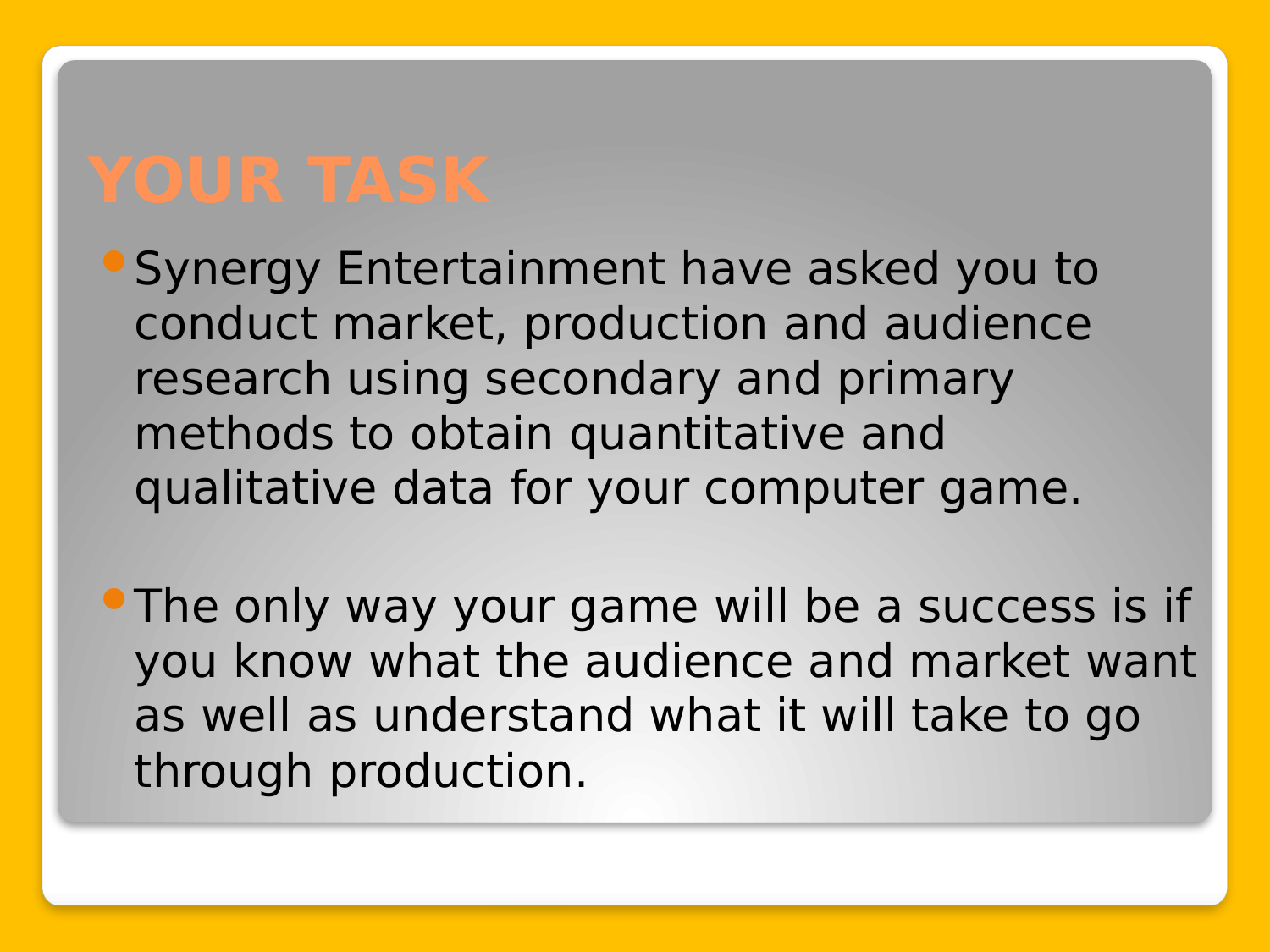

# YOUR TASK
Synergy Entertainment have asked you to conduct market, production and audience research using secondary and primary methods to obtain quantitative and qualitative data for your computer game.

The only way your game will be a success is if you know what the audience and market want as well as understand what it will take to go through production.